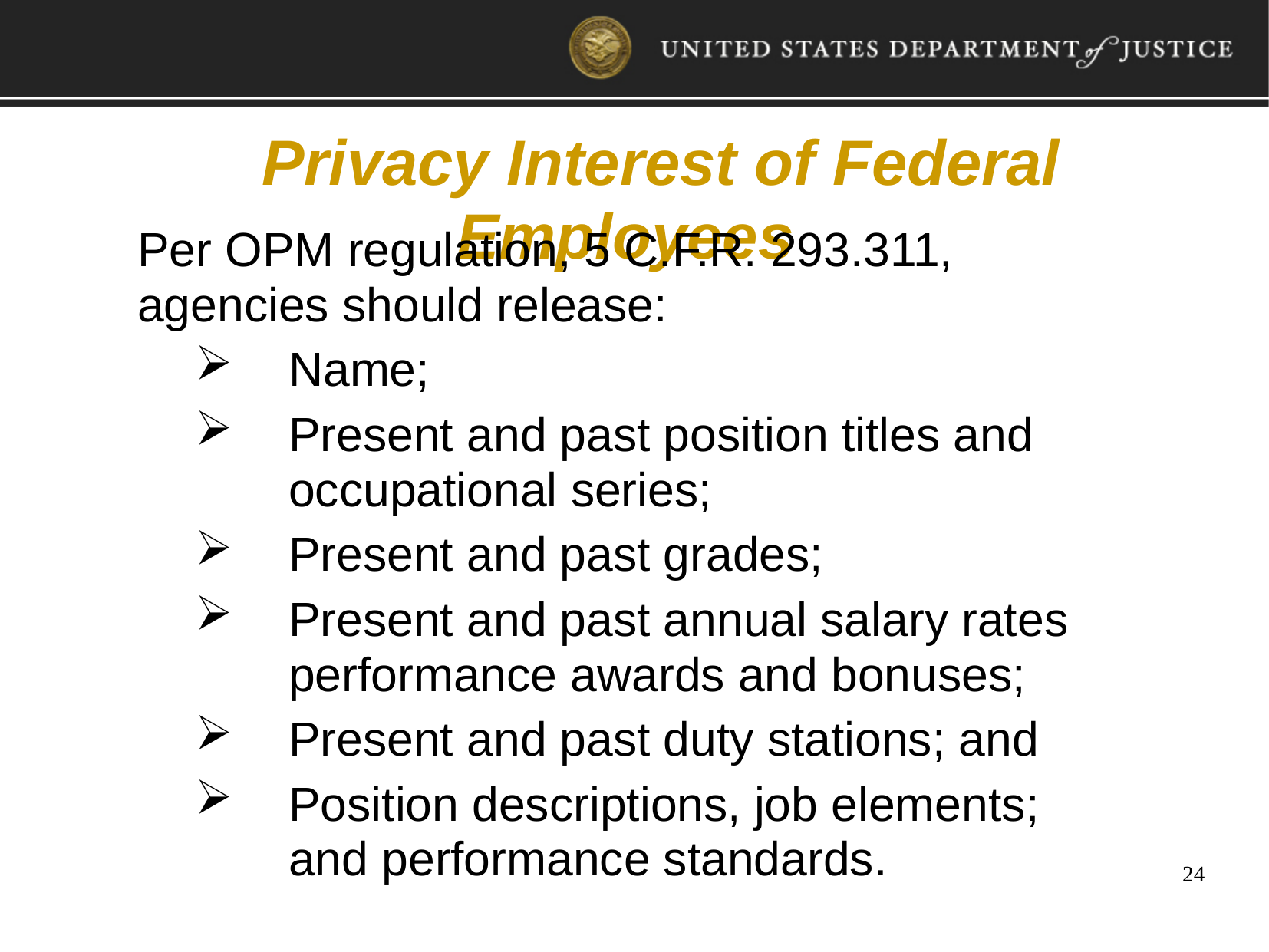

Privacy Interest of Federal Employees
Per OPM regulation, 5 C.F.R. 293.311, agencies should release:
Name;
Present and past position titles and occupational series;
Present and past grades;
Present and past annual salary rates performance awards and bonuses;
Present and past duty stations; and
Position descriptions, job elements; and performance standards.
24